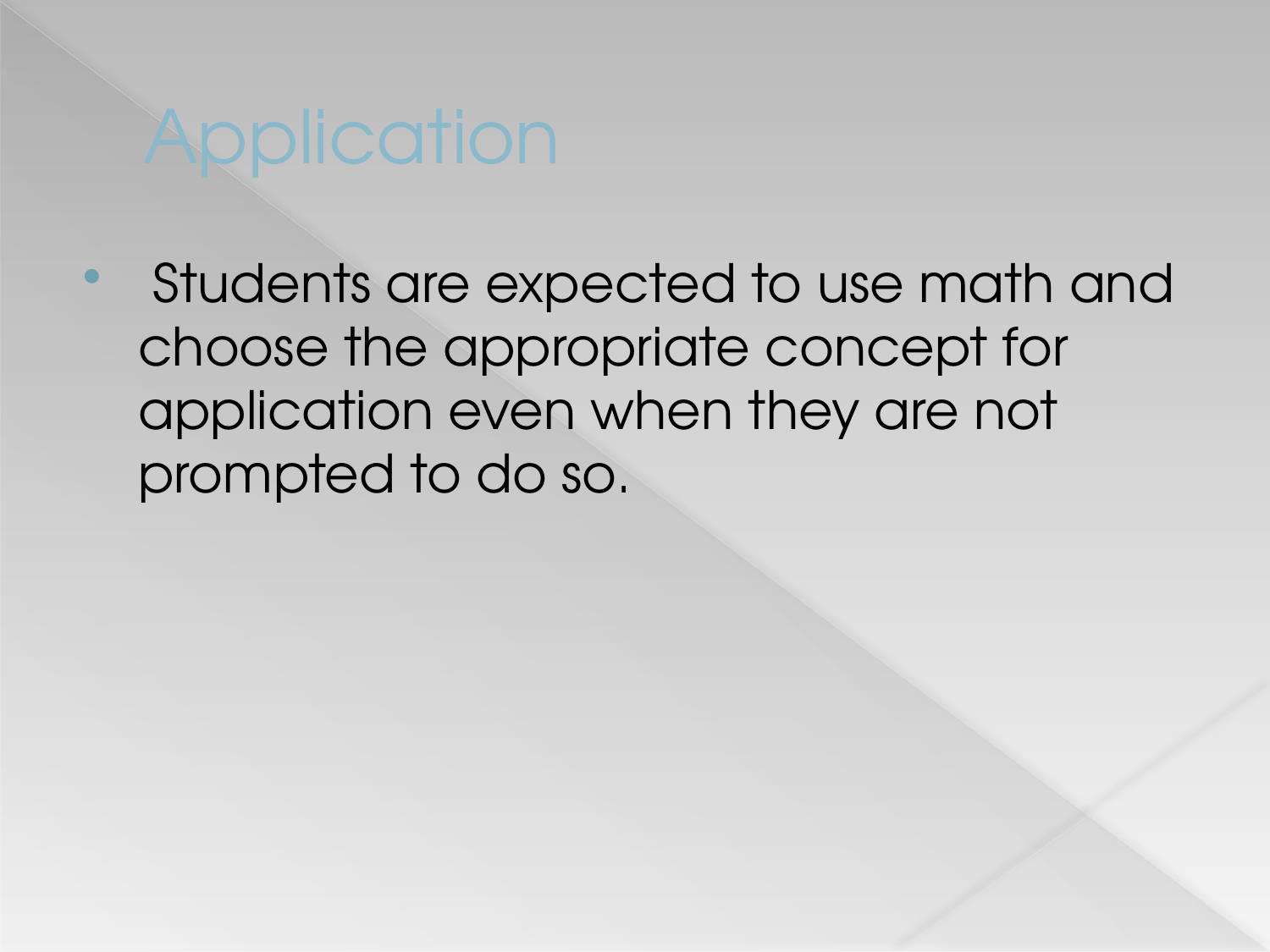

# Application

 Students are expected to use math and choose the appropriate concept for application even when they are not prompted to do so.